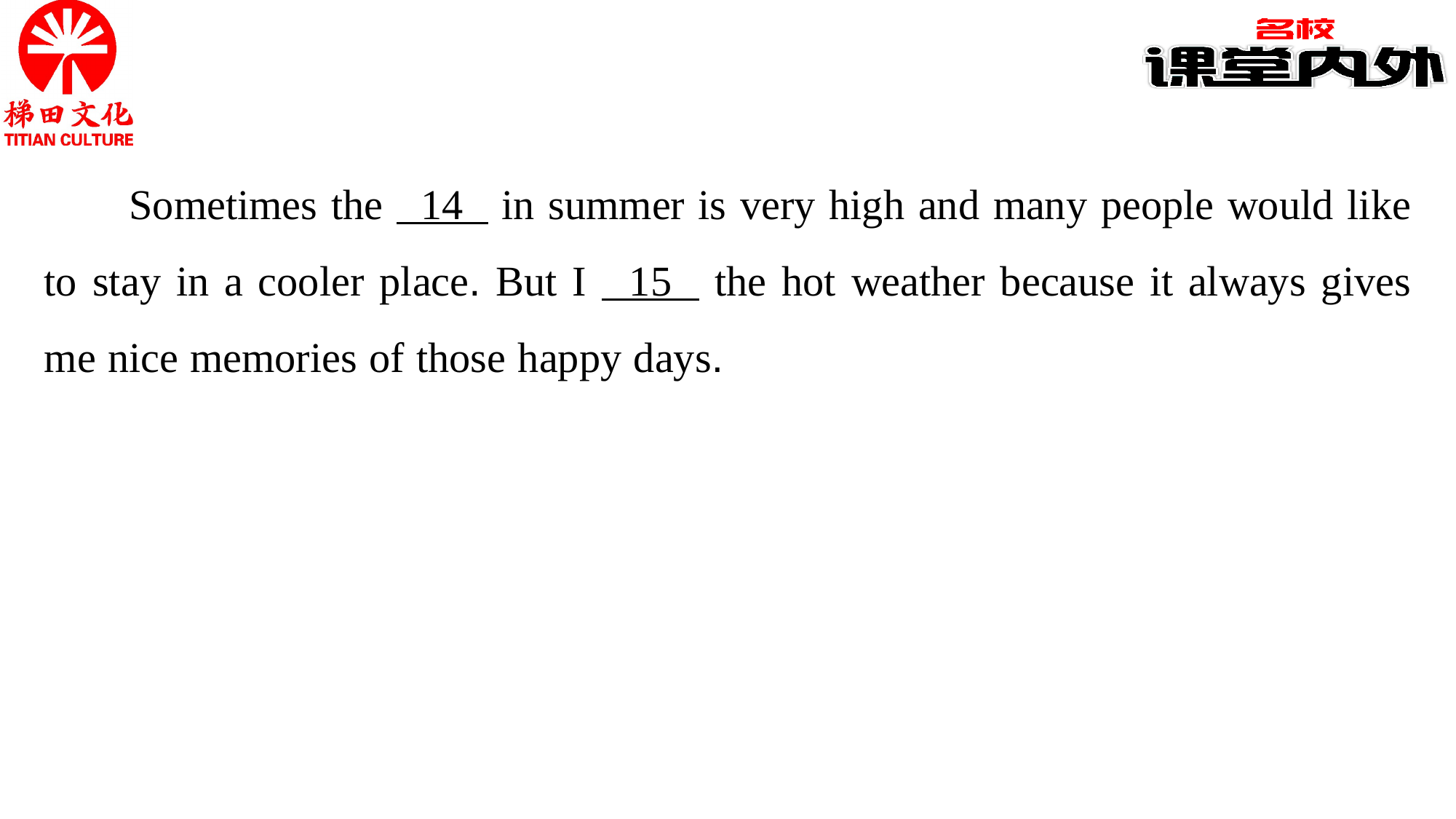

Sometimes the   14   in summer is very high and many people would like to stay in a cooler place. But I   15   the hot weather because it always gives me nice memories of those happy days.